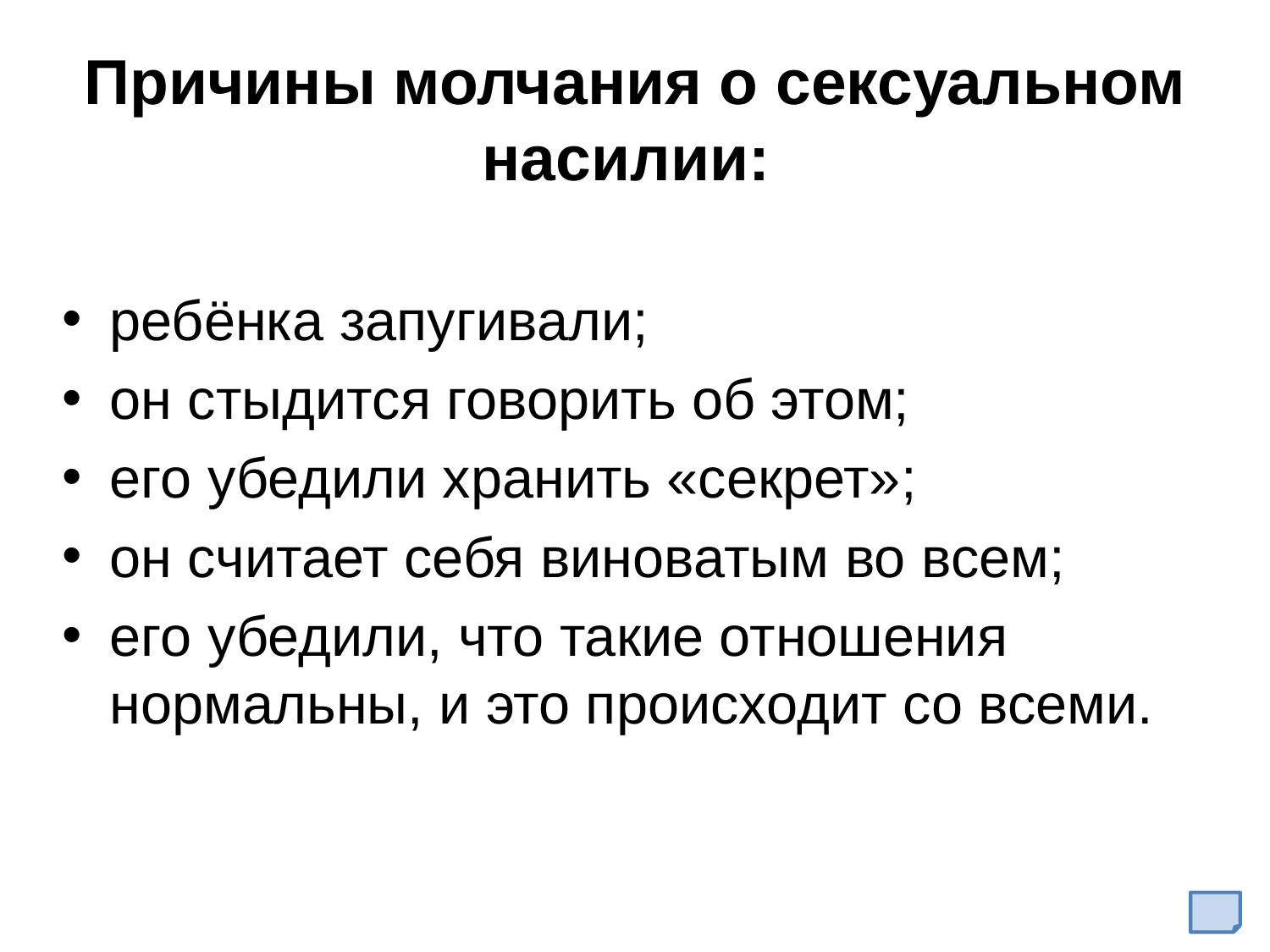

# Причины молчания о сексуальном насилии:
ребёнка запугивали;
он стыдится говорить об этом;
его убедили хранить «секрет»;
он считает себя виноватым во всем;
его убедили, что такие отношения нормальны, и это происходит со всеми.